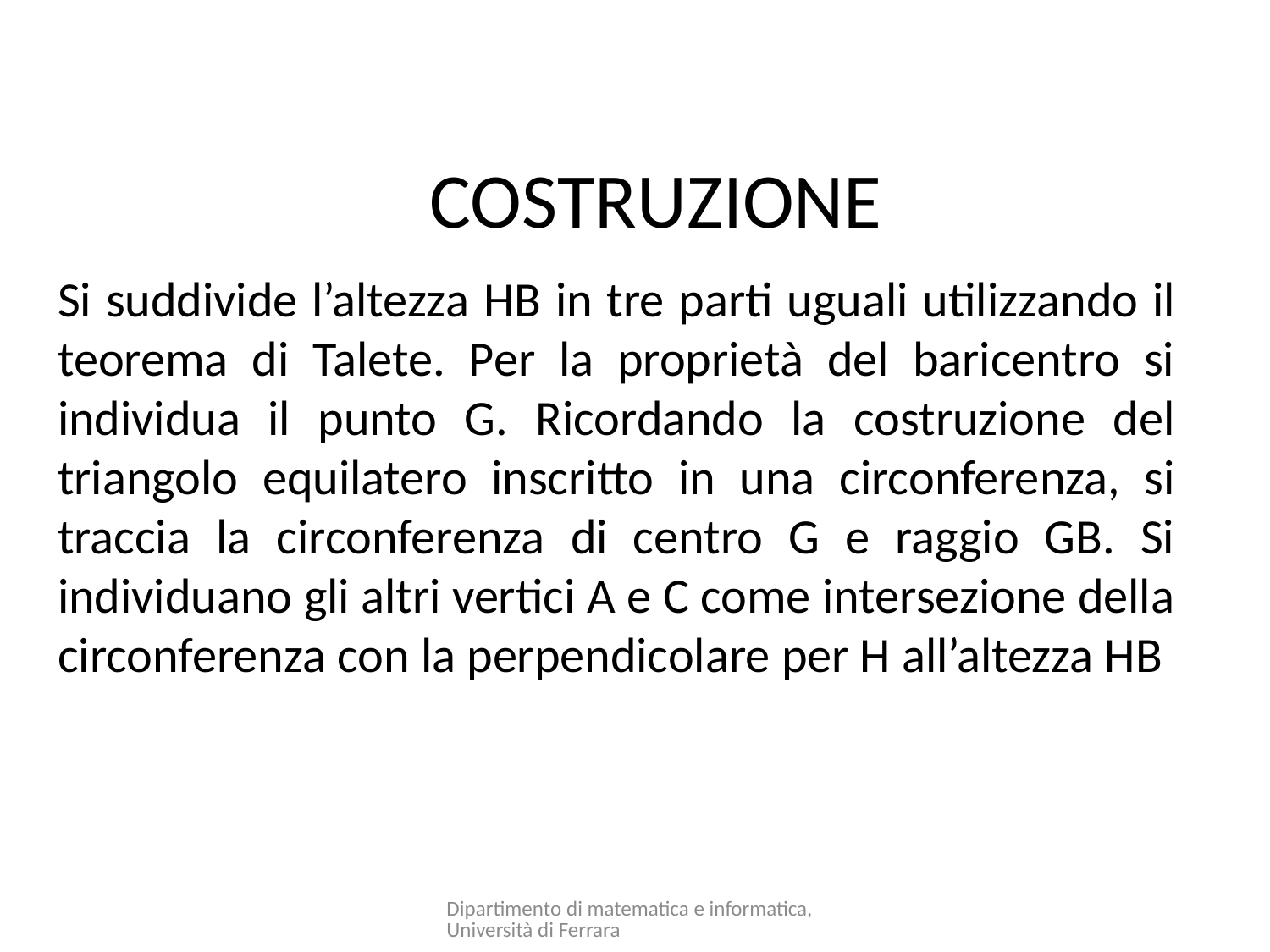

COSTRUZIONE
# Si suddivide l’altezza HB in tre parti uguali utilizzando il teorema di Talete. Per la proprietà del baricentro si individua il punto G. Ricordando la costruzione del triangolo equilatero inscritto in una circonferenza, si traccia la circonferenza di centro G e raggio GB. Si individuano gli altri vertici A e C come intersezione della circonferenza con la perpendicolare per H all’altezza HB
Dipartimento di matematica e informatica, Università di Ferrara